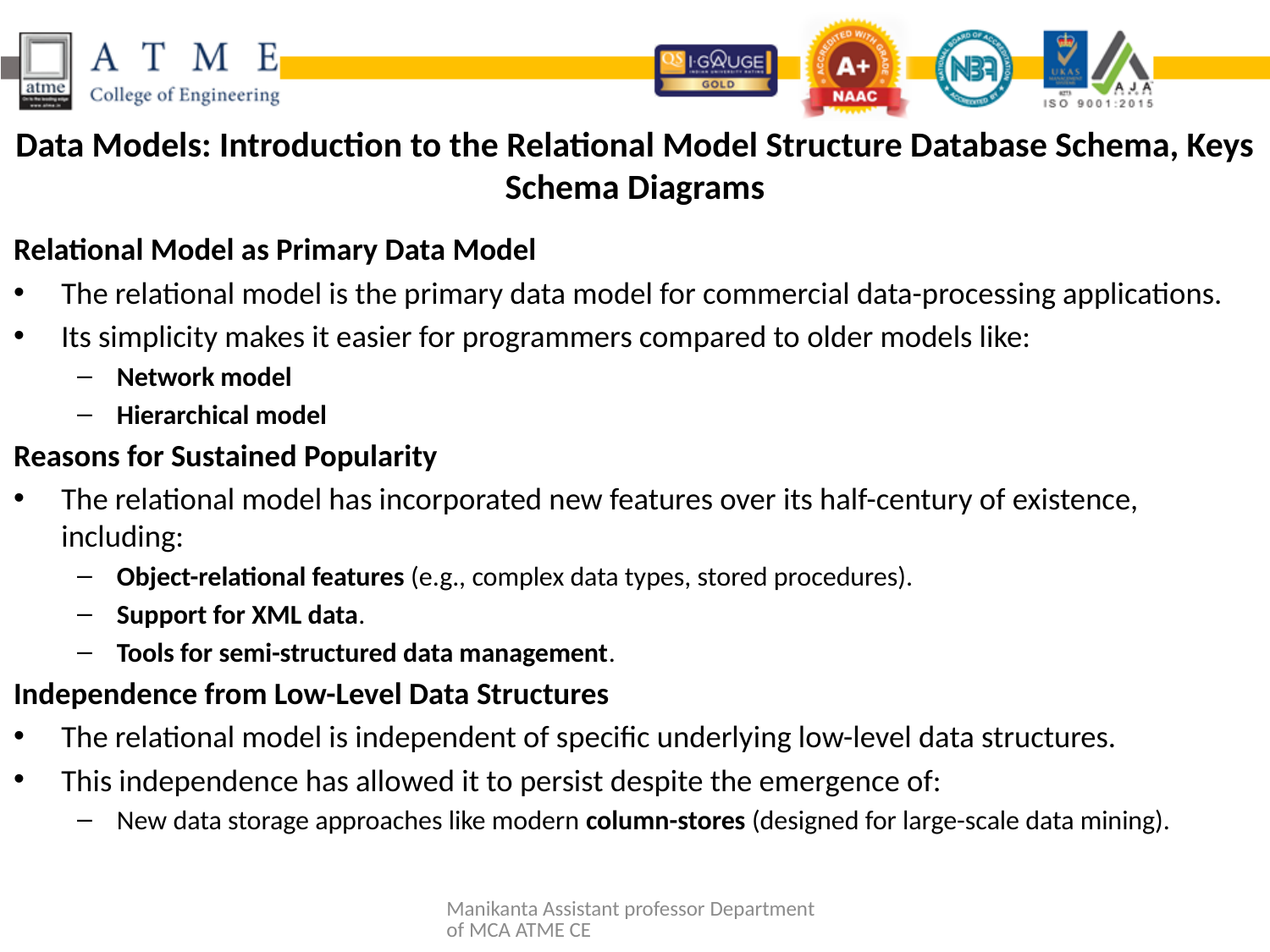

# Data Models: Introduction to the Relational Model Structure Database Schema, Keys Schema Diagrams

Relational Model as Primary Data Model
The relational model is the primary data model for commercial data-processing applications.
Its simplicity makes it easier for programmers compared to older models like:
Network model
Hierarchical model
Reasons for Sustained Popularity
The relational model has incorporated new features over its half-century of existence, including:
Object-relational features (e.g., complex data types, stored procedures).
Support for XML data.
Tools for semi-structured data management.
Independence from Low-Level Data Structures
The relational model is independent of specific underlying low-level data structures.
This independence has allowed it to persist despite the emergence of:
New data storage approaches like modern column-stores (designed for large-scale data mining).
Manikanta Assistant professor Department of MCA ATME CE